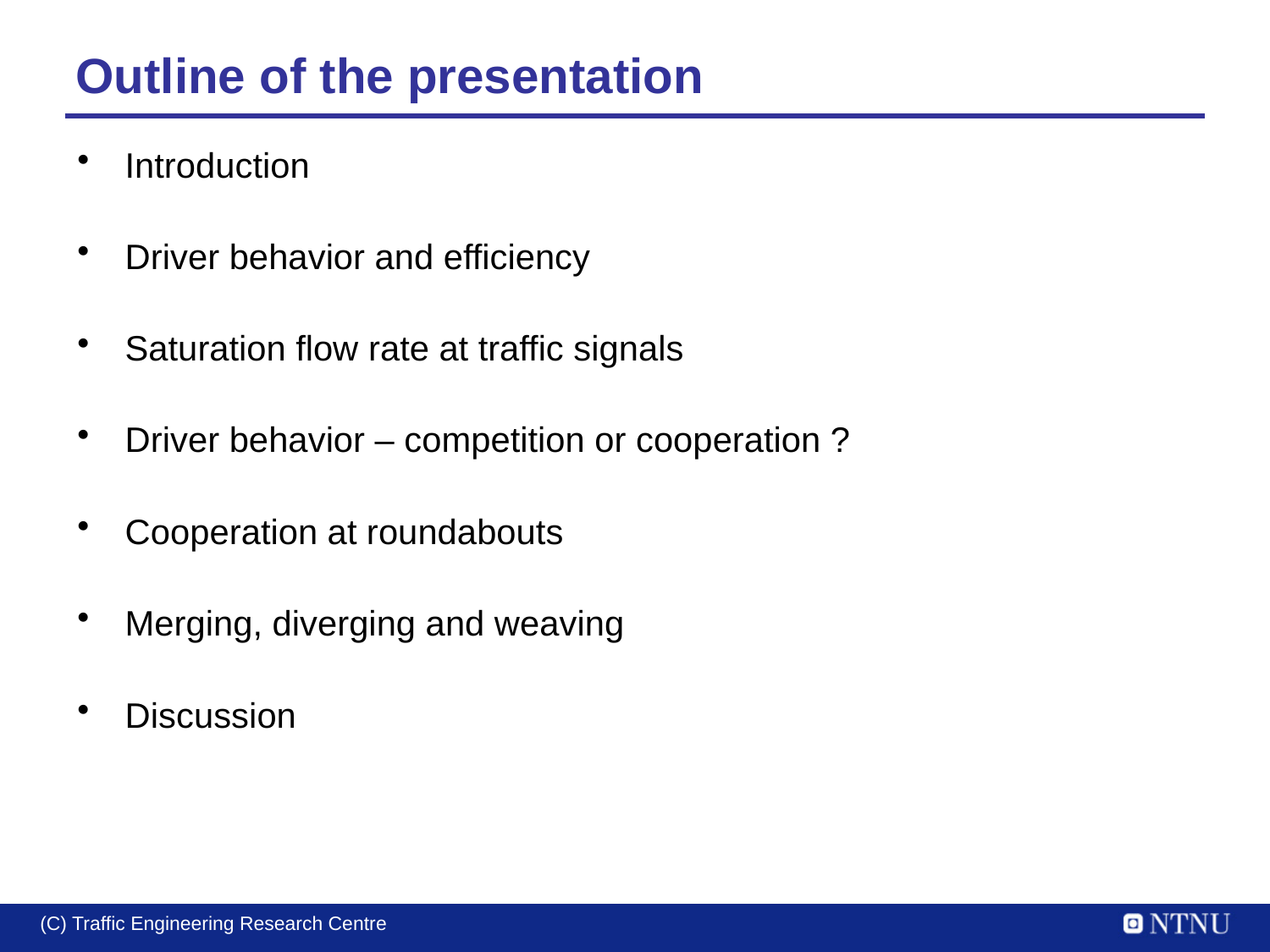

# Outline of the presentation
Introduction
Driver behavior and efficiency
Saturation flow rate at traffic signals
Driver behavior – competition or cooperation ?
Cooperation at roundabouts
Merging, diverging and weaving
Discussion